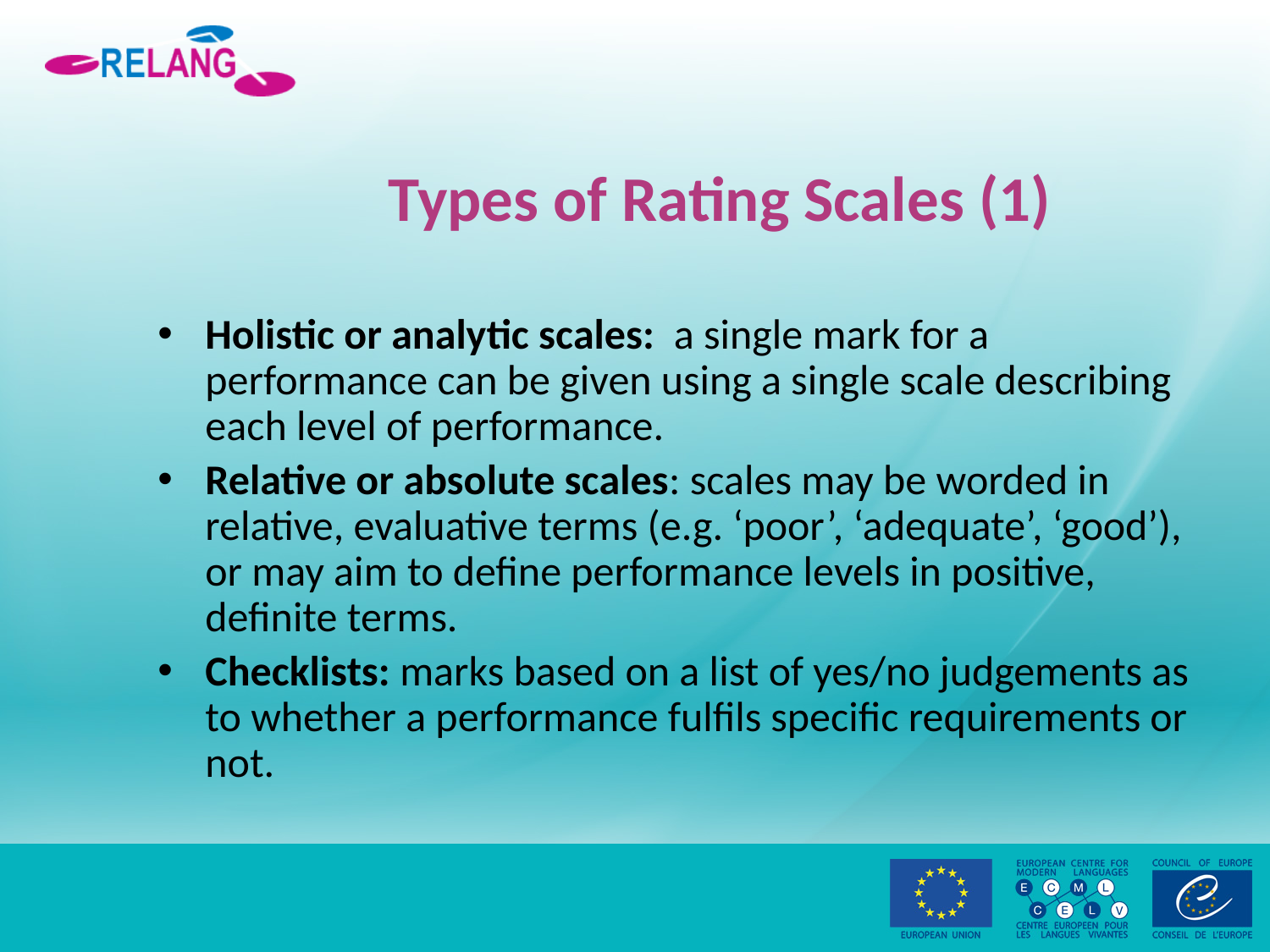

# Types of Rating Scales (1)
Holistic or analytic scales:  a single mark for a performance can be given using a single scale describing each level of performance.
Relative or absolute scales: scales may be worded in relative, evaluative terms (e.g. ‘poor’, ‘adequate’, ‘good’), or may aim to define performance levels in positive, definite terms.
Checklists: marks based on a list of yes/no judgements as to whether a performance fulfils specific requirements or not.